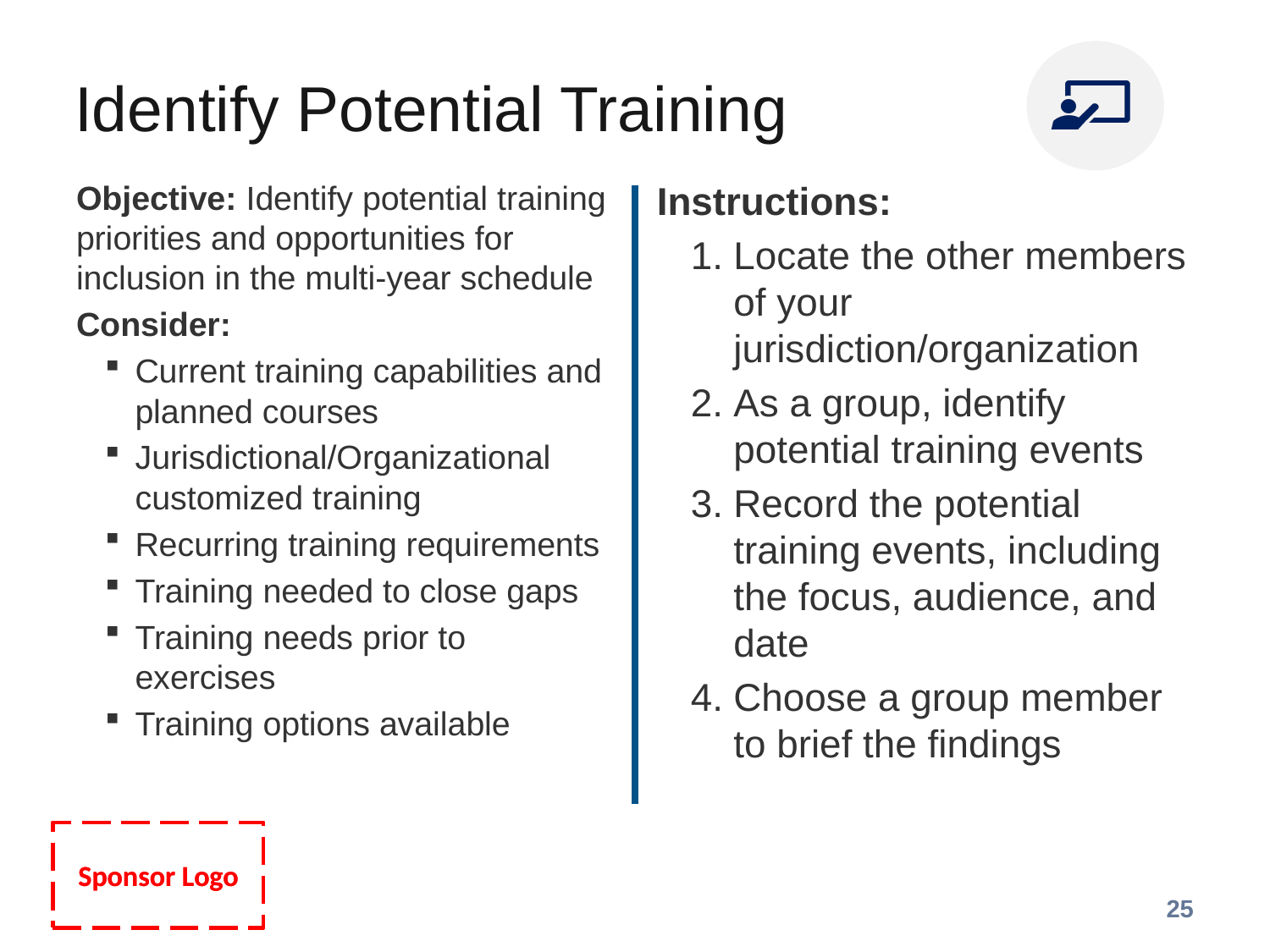

# Identify Potential Training

Objective: Identify potential training priorities and opportunities for inclusion in the multi-year schedule
Consider:
Current training capabilities and planned courses
Jurisdictional/Organizational customized training
Recurring training requirements
Training needed to close gaps
Training needs prior to exercises
Training options available
Instructions:
Locate the other members of your jurisdiction/organization
As a group, identify potential training events
Record the potential training events, including the focus, audience, and date
Choose a group member to brief the findings
25